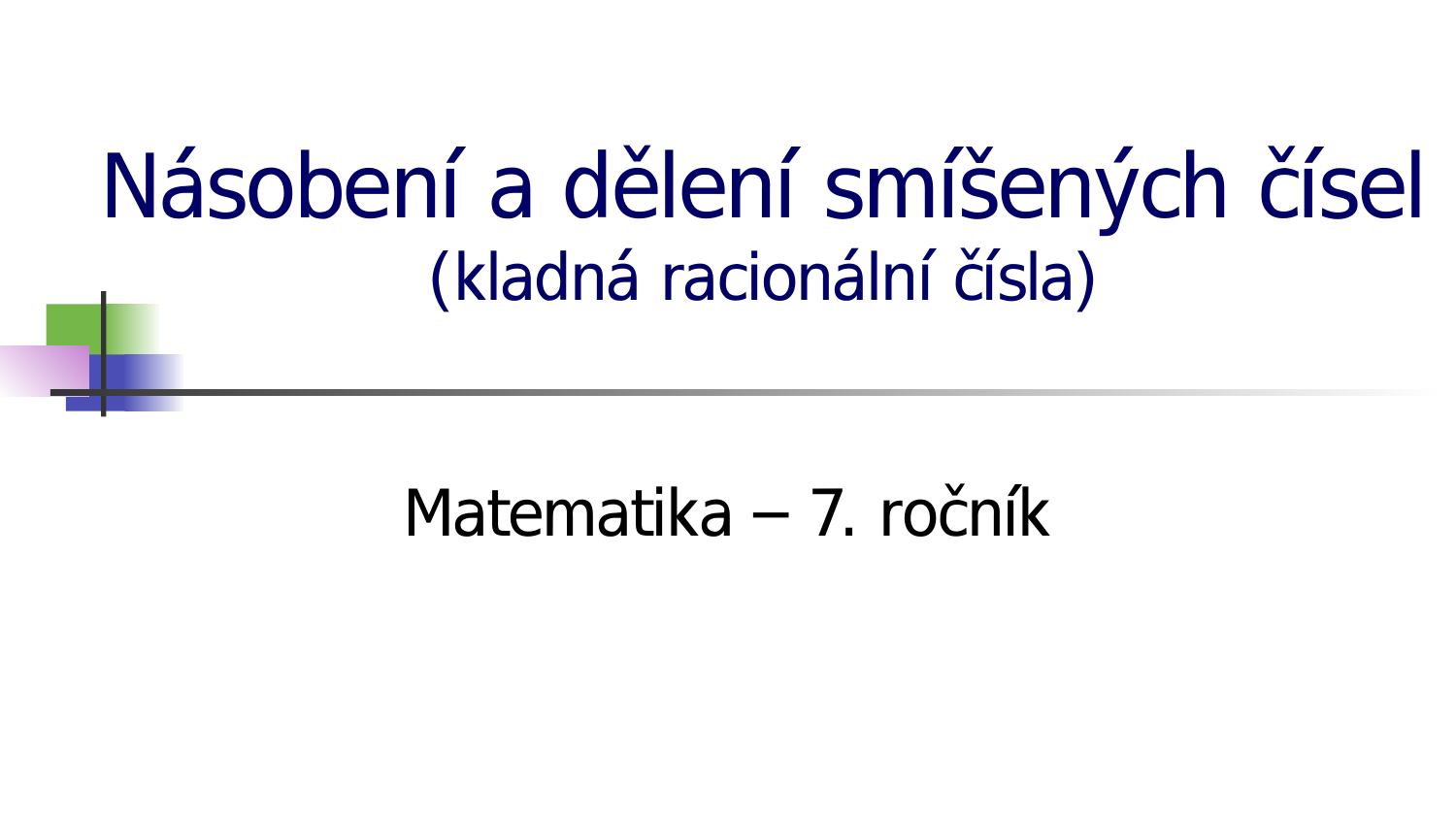

# Násobení a dělení smíšených čísel (kladná racionální čísla)
Matematika – 7. ročník